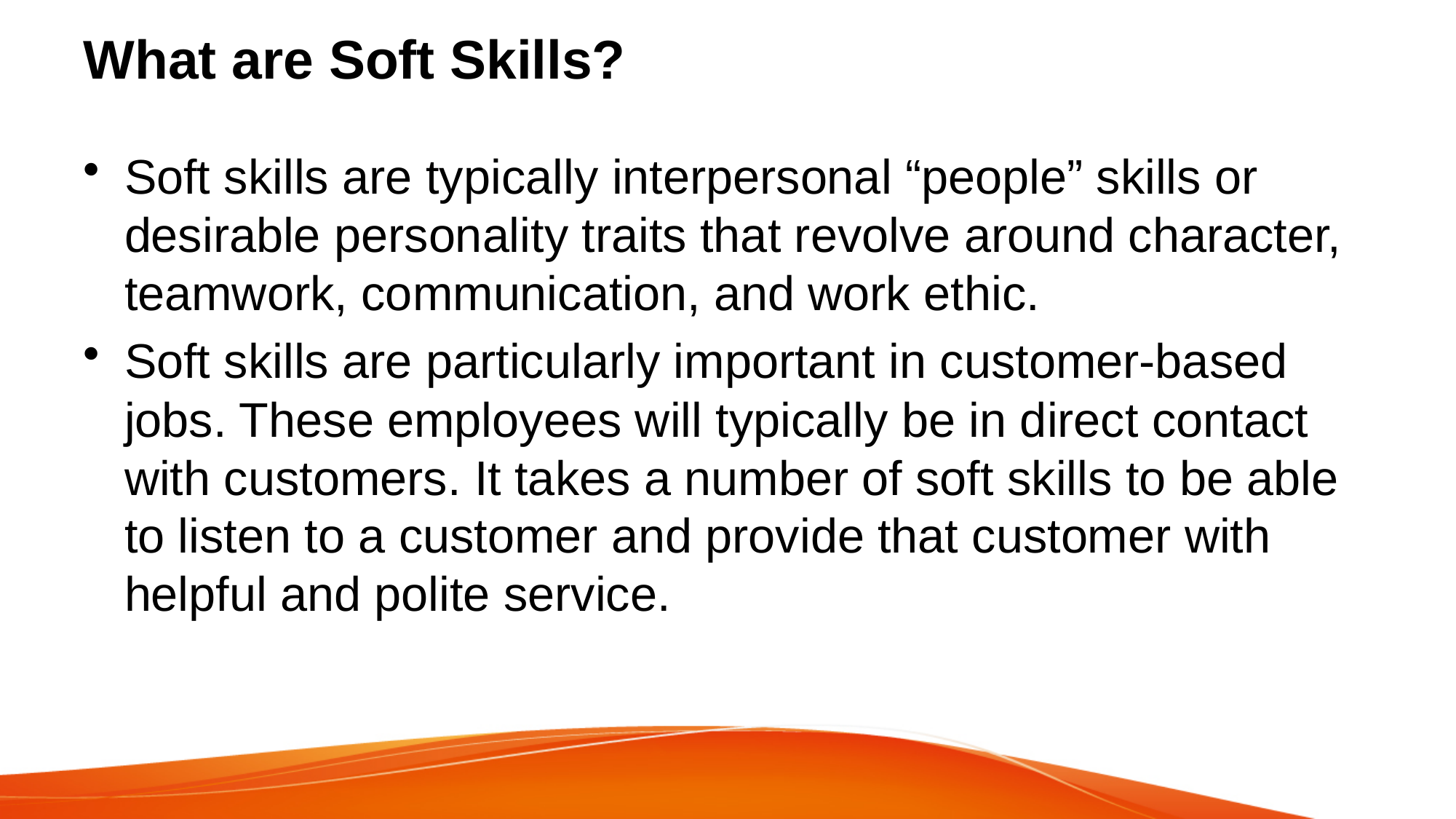

# What are Soft Skills?
Soft skills are typically interpersonal “people” skills or desirable personality traits that revolve around character, teamwork, communication, and work ethic.
Soft skills are particularly important in customer-based jobs. These employees will typically be in direct contact with customers. It takes a number of soft skills to be able to listen to a customer and provide that customer with helpful and polite service.